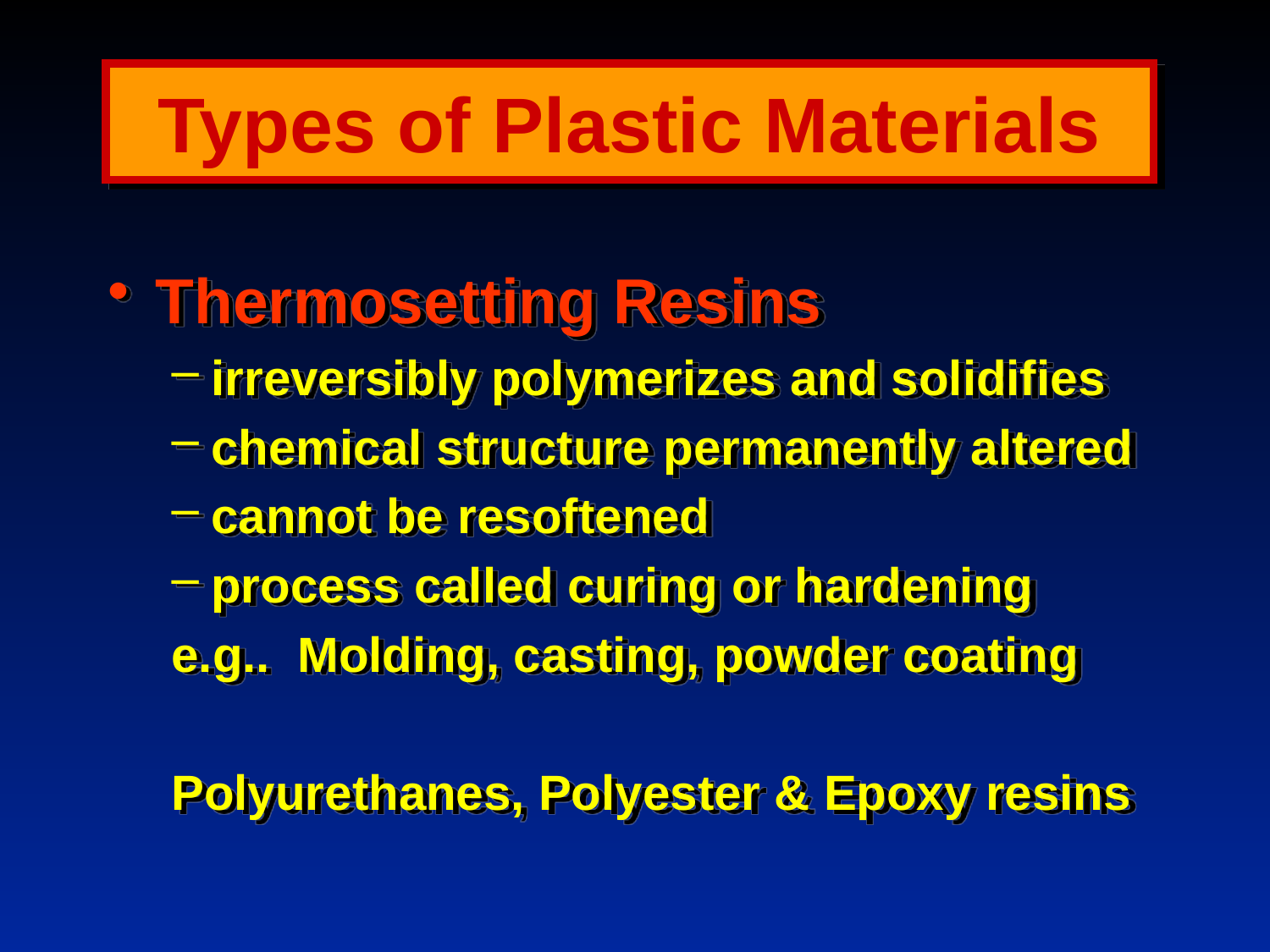

# Types of Plastic Materials
Thermosetting Resins
irreversibly polymerizes and solidifies
chemical structure permanently altered
cannot be resoftened
process called curing or hardening
e.g..  Molding, casting, powder coating

Polyurethanes, Polyester & Epoxy resins